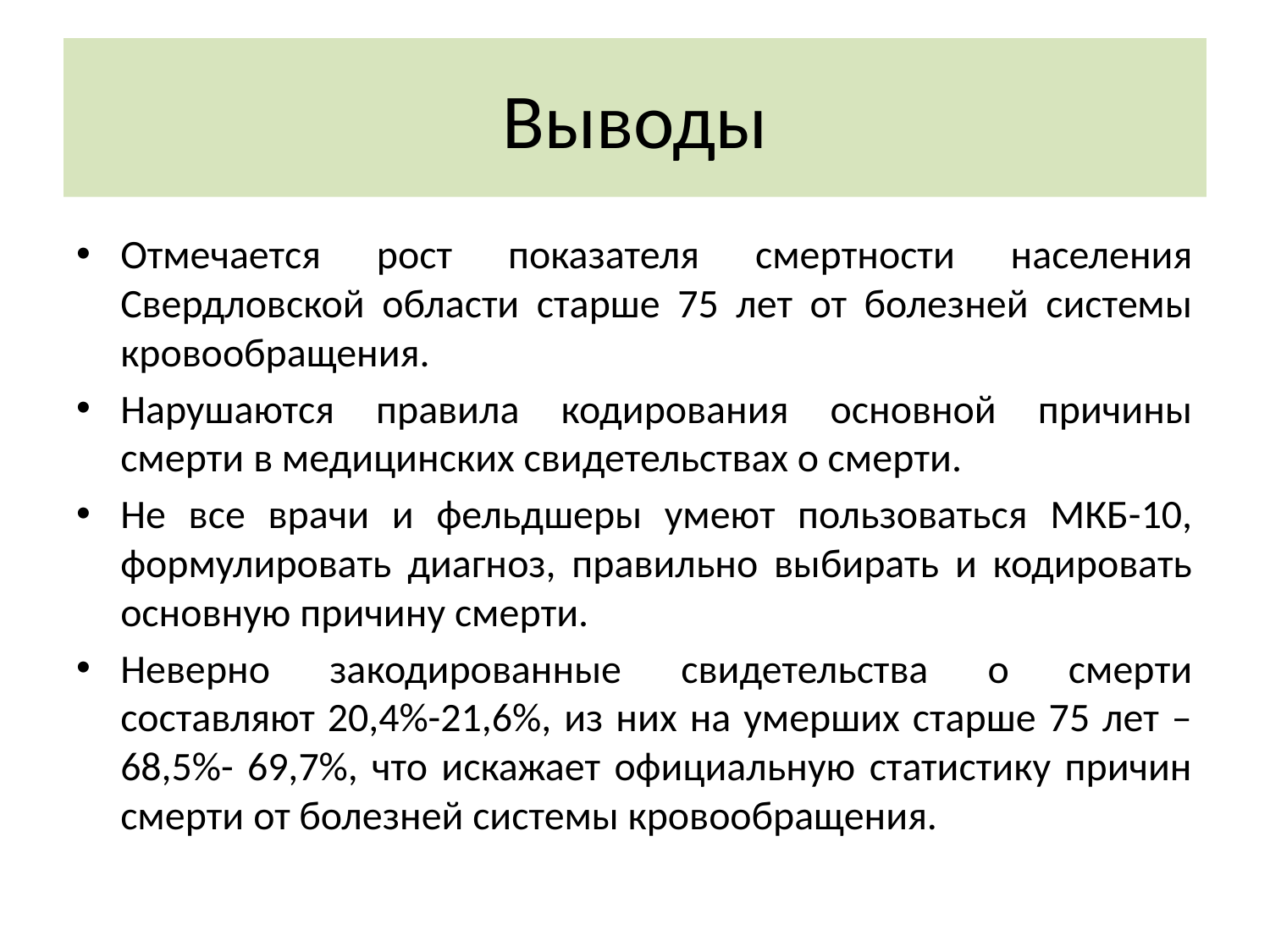

# Выводы
Отмечается рост показателя смертности населения Свердловской области старше 75 лет от болезней системы кровообращения.
Нарушаются правила кодирования основной причины смерти в медицинских свидетельствах о смерти.
Не все врачи и фельдшеры умеют пользоваться МКБ-10, формулировать диагноз, правильно выбирать и кодировать основную причину смерти.
Неверно закодированные свидетельства о смерти составляют 20,4%-21,6%, из них на умерших старше 75 лет – 68,5%- 69,7%, что искажает официальную статистику причин смерти от болезней системы кровообращения.